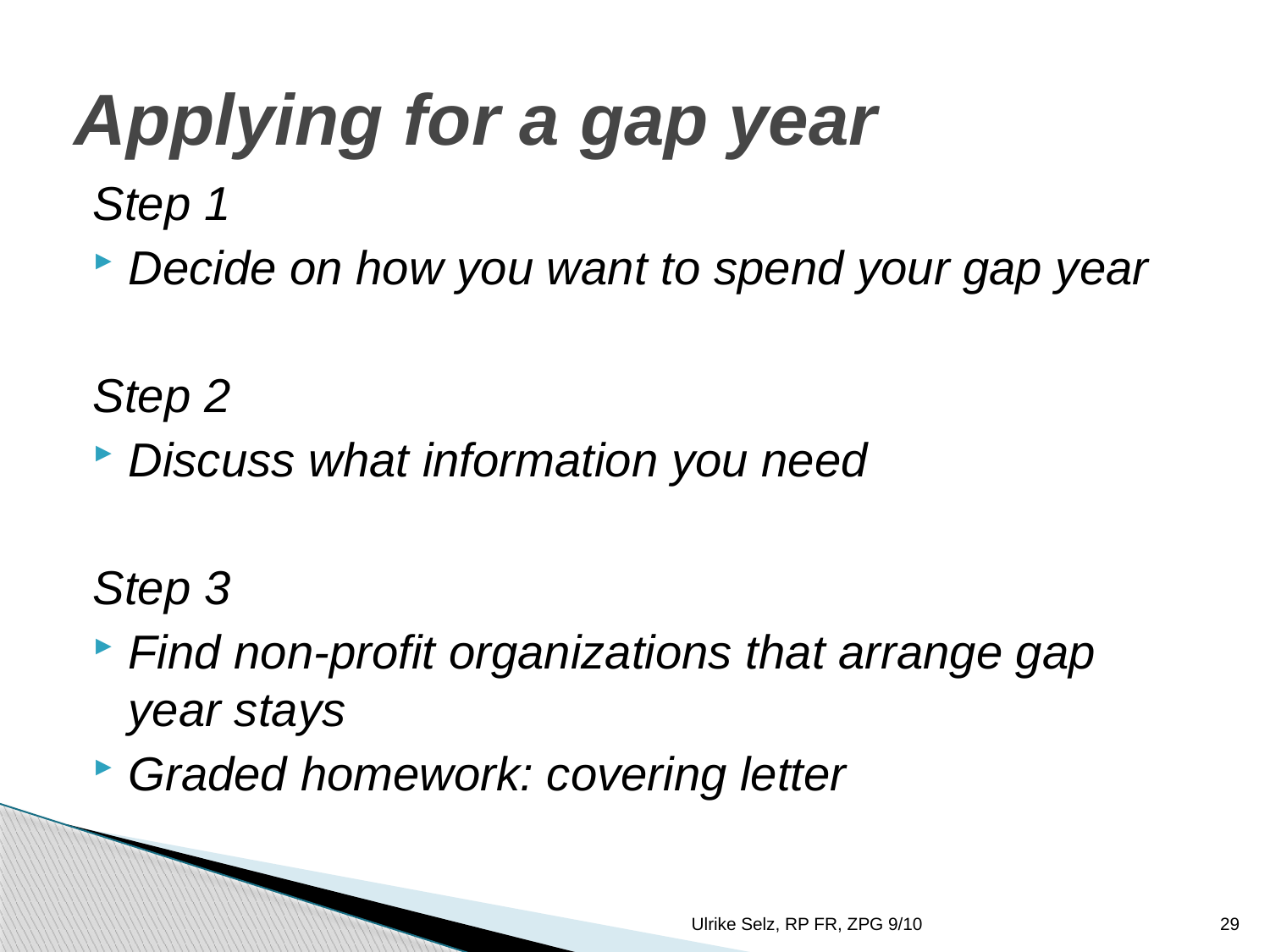

Applying for a gap year
Step 1
Decide on how you want to spend your gap year

Step 2
Discuss what information you need

Step 3
Find non-profit organizations that arrange gap year stays
Graded homework: covering letter

Ulrike Selz, RP FR, ZPG 9/10
29